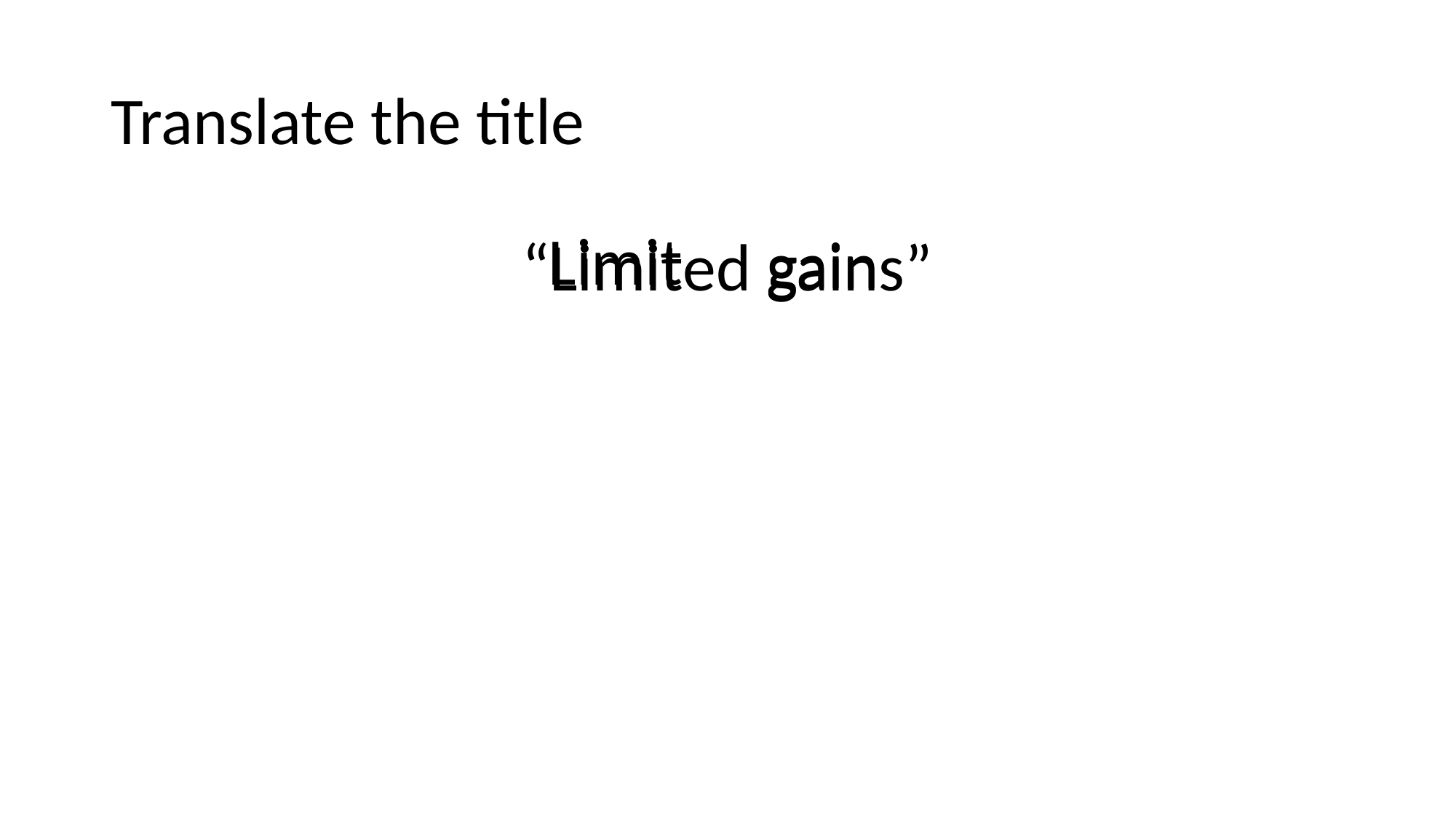

# Translate the title
Limit
gain
“Limited gains”